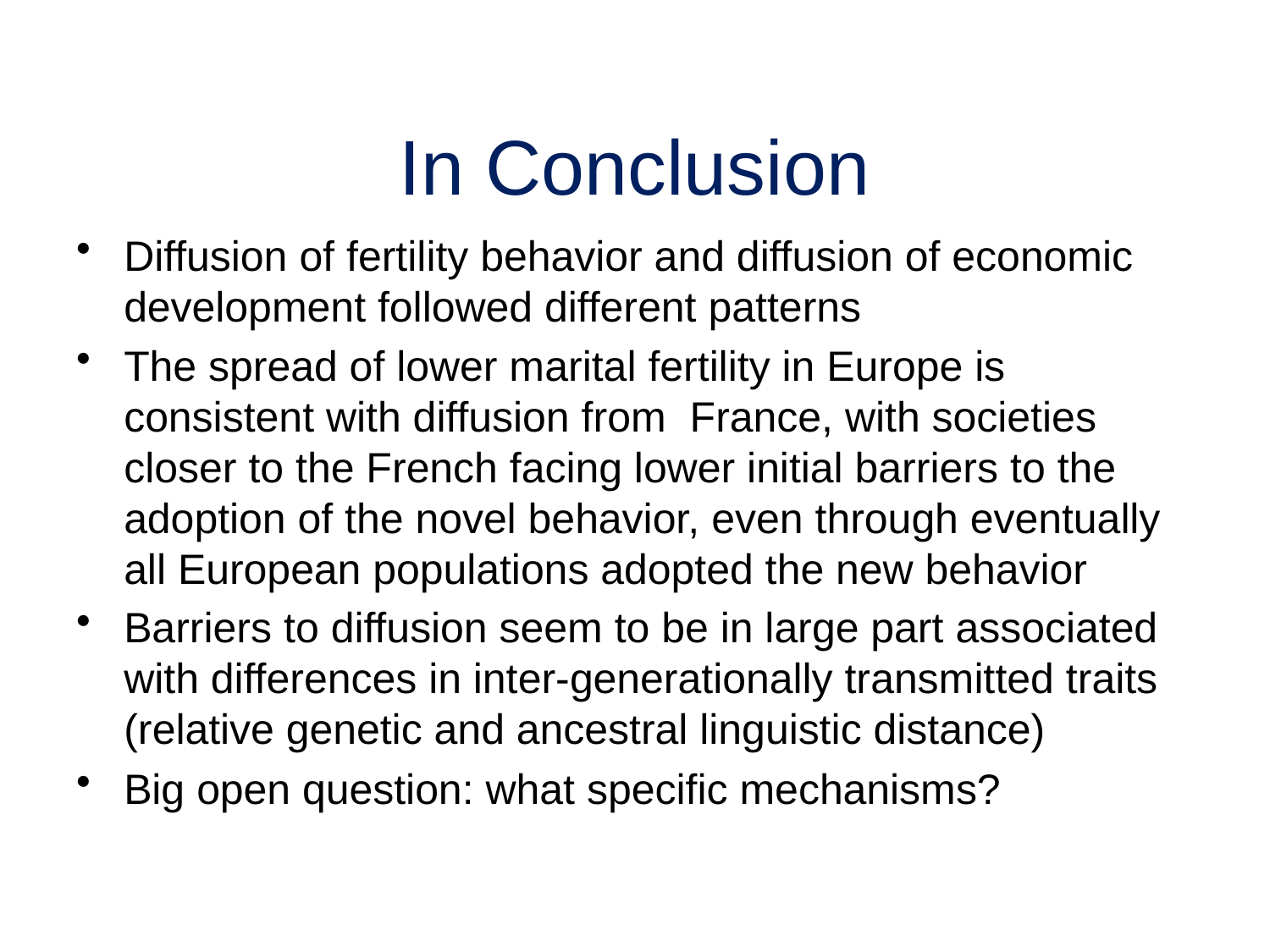

# In Conclusion
Diffusion of fertility behavior and diffusion of economic development followed different patterns
The spread of lower marital fertility in Europe is consistent with diffusion from  France, with societies closer to the French facing lower initial barriers to the adoption of the novel behavior, even through eventually all European populations adopted the new behavior
Barriers to diffusion seem to be in large part associated with differences in inter-generationally transmitted traits (relative genetic and ancestral linguistic distance)
Big open question: what specific mechanisms?